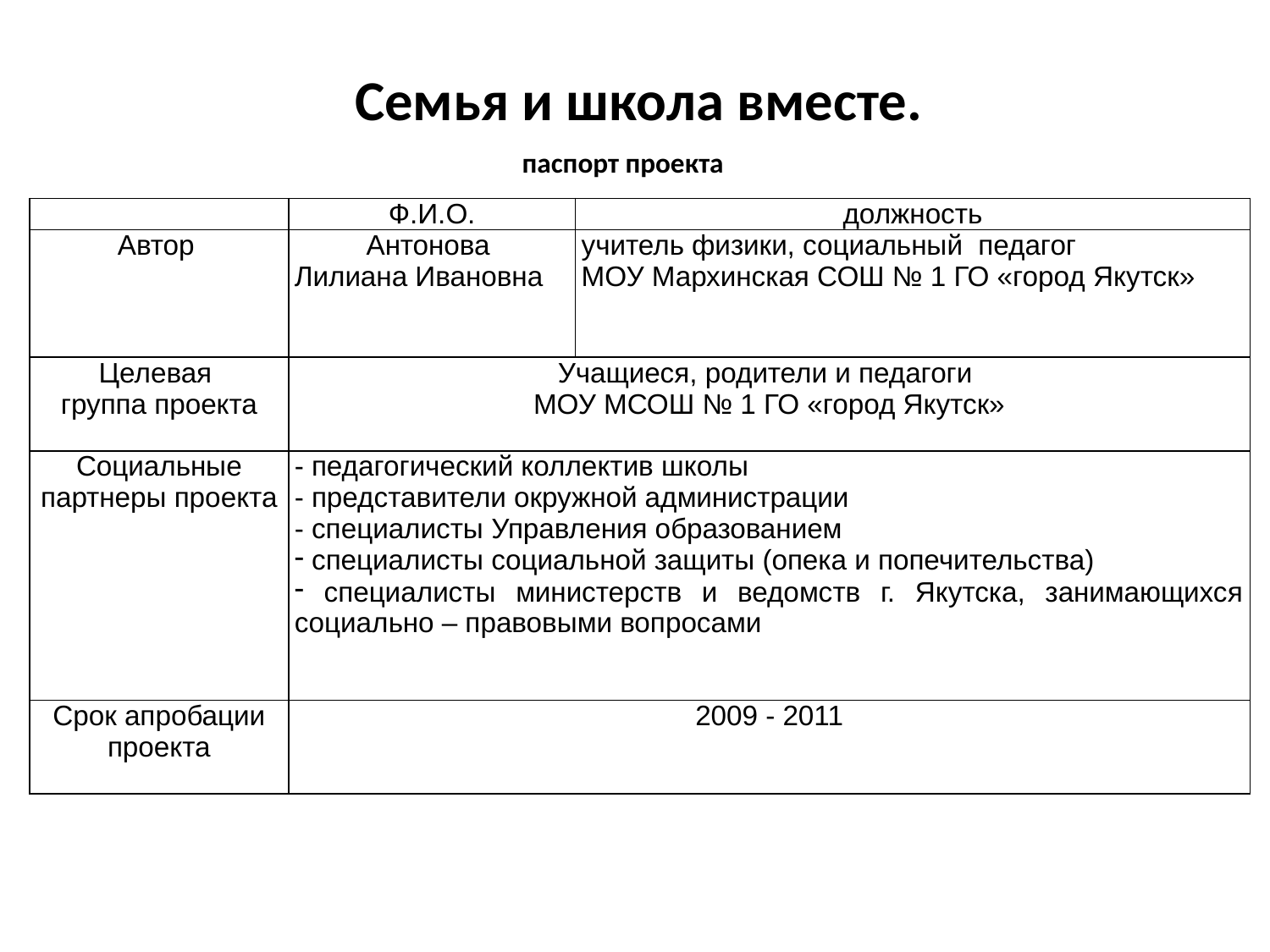

# Семья и школа вместе.
паспорт проекта

|  | Ф.И.О. | должность |
| --- | --- | --- |
| Автор | Антонова Лилиана Ивановна | учитель физики, социальный педагог МОУ Мархинская СОШ № 1 ГО «город Якутск» |
| Целевая группа проекта | Учащиеся, родители и педагоги МОУ МСОШ № 1 ГО «город Якутск» |  |
| Социальные партнеры проекта | - педагогический коллектив школы - представители окружной администрации - специалисты Управления образованием специалисты социальной защиты (опека и попечительства) специалисты министерств и ведомств г. Якутска, занимающихся социально – правовыми вопросами |  |
| Срок апробации проекта | 2009 - 2011 |  |